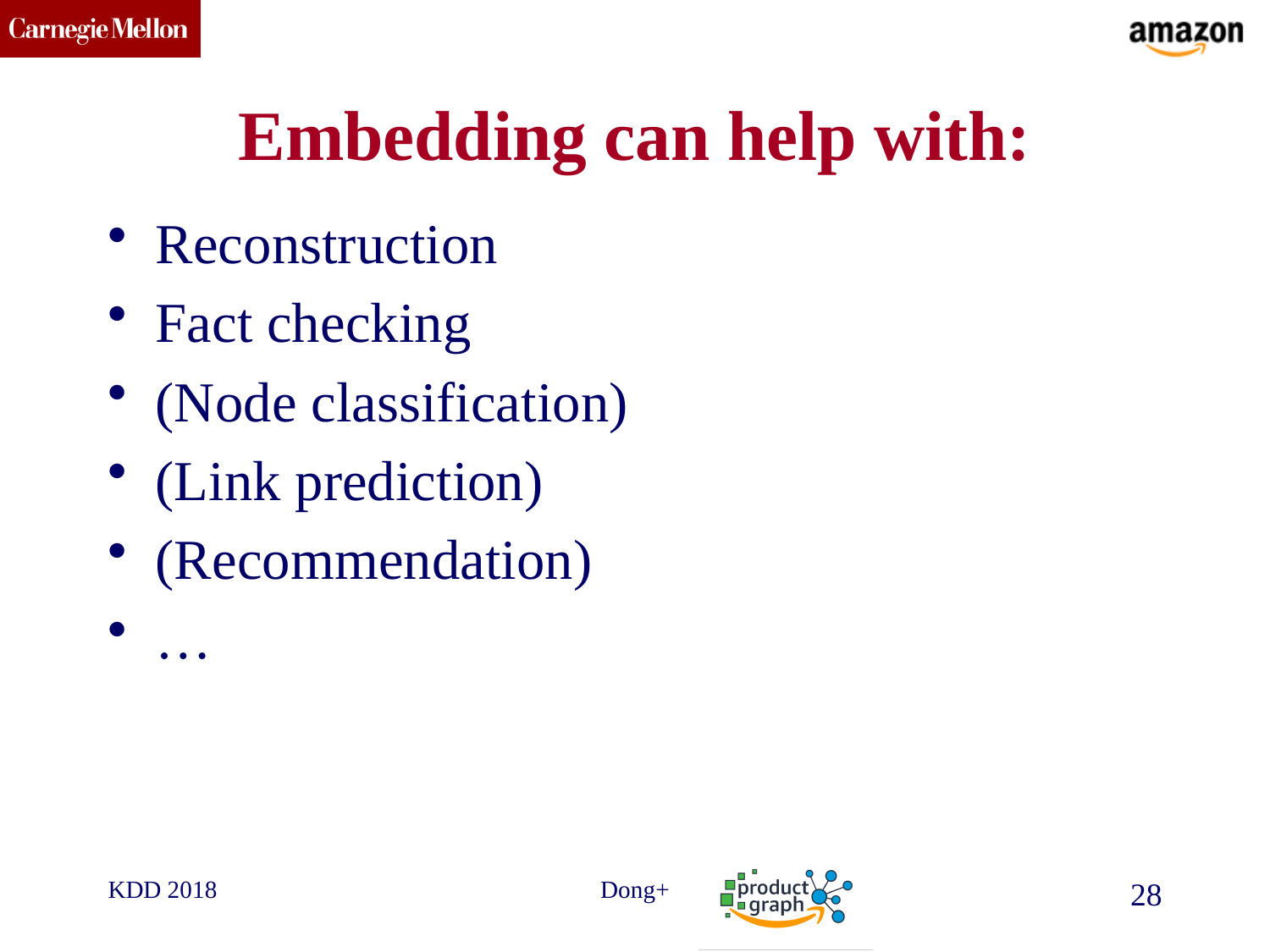

# Embedding can help with:
Reconstruction
Fact checking
(Node classification)
(Link prediction)
(Recommendation)
…
KDD 2018
Dong+
28